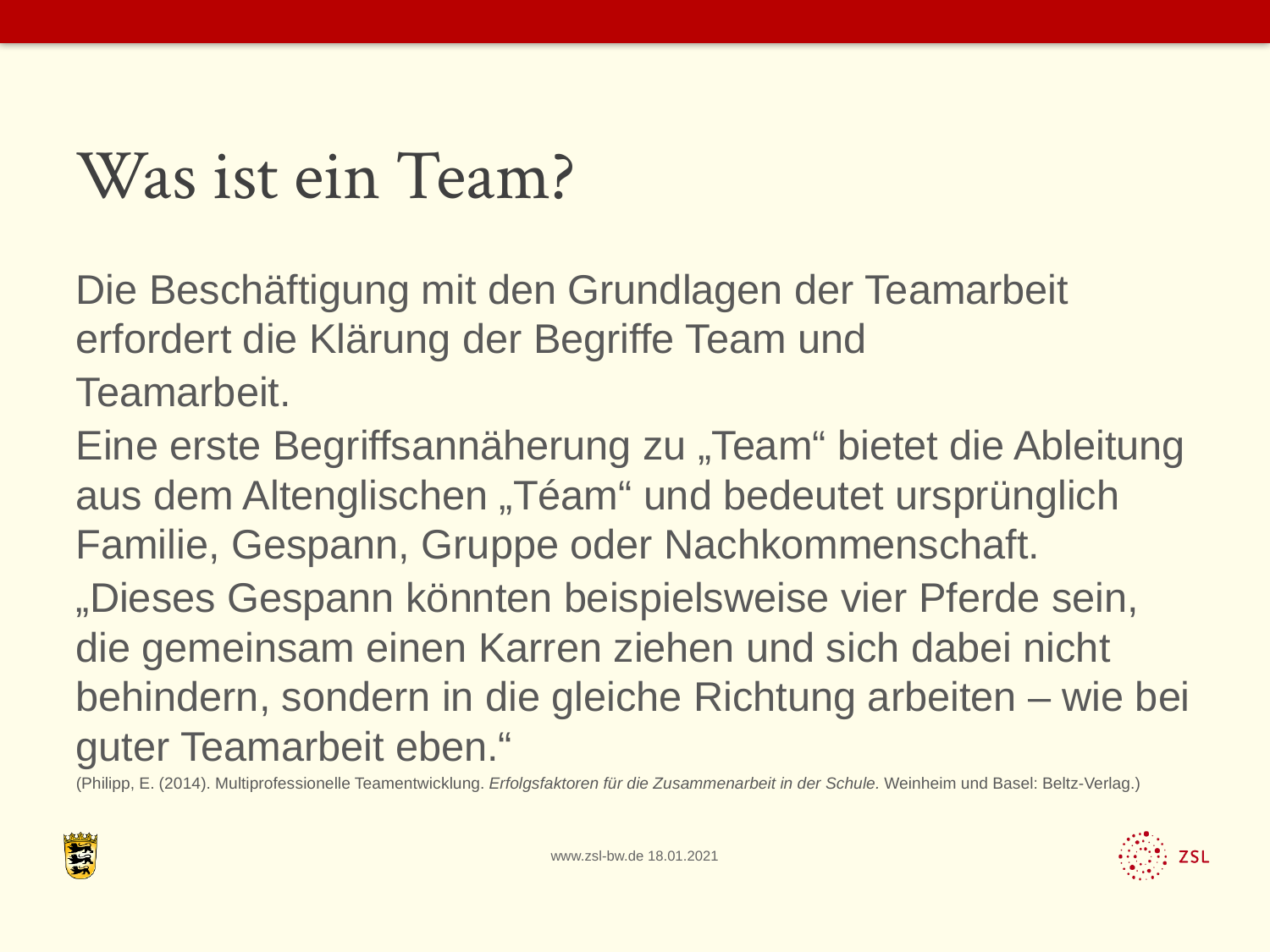

# Was ist ein Team?
Die Beschäftigung mit den Grundlagen der Teamarbeit erfordert die Klärung der Begriffe Team und
Teamarbeit.
Eine erste Begriffsannäherung zu „Team“ bietet die Ableitung aus dem Altenglischen „Téam“ und bedeutet ursprünglich Familie, Gespann, Gruppe oder Nachkommenschaft.
„Dieses Gespann könnten beispielsweise vier Pferde sein, die gemeinsam einen Karren ziehen und sich dabei nicht behindern, sondern in die gleiche Richtung arbeiten – wie bei guter Teamarbeit eben.“
(Philipp, E. (2014). Multiprofessionelle Teamentwicklung. Erfolgsfaktoren für die Zusammenarbeit in der Schule. Weinheim und Basel: Beltz-Verlag.)